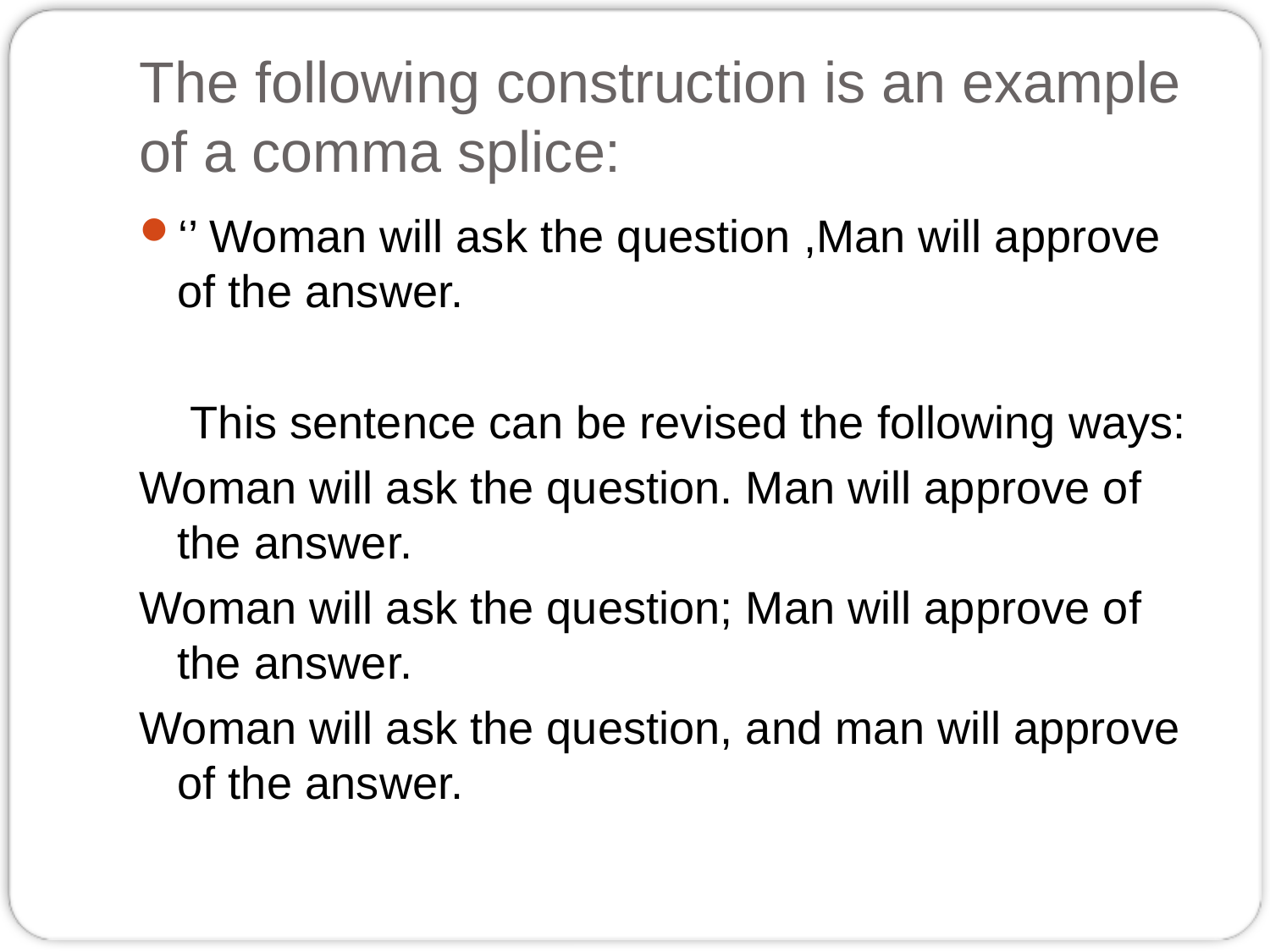

# The following construction is an example of a comma splice:
‘’ Woman will ask the question ,Man will approve of the answer.

    This sentence can be revised the following ways:
Woman will ask the question. Man will approve of the answer.
Woman will ask the question; Man will approve of the answer.
Woman will ask the question, and man will approve of the answer.